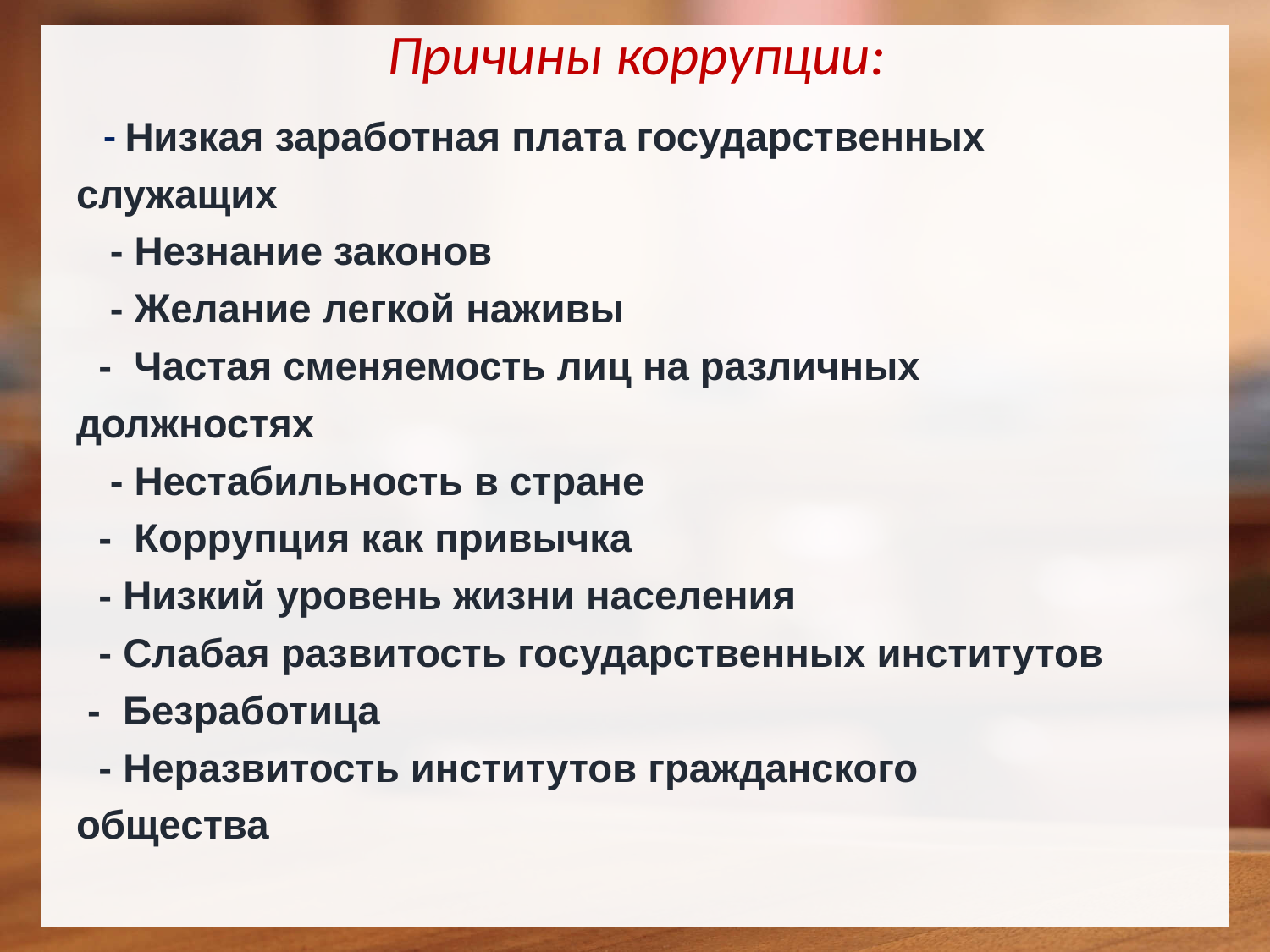

# Причины коррупции:
   - Низкая заработная плата государственных служащих
   - Незнание законов
   - Желание легкой наживы
  -  Частая сменяемость лиц на различных должностях
   - Нестабильность в стране
  -  Коррупция как привычка
  - Низкий уровень жизни населения
  - Слабая развитость государственных институтов
 -  Безработица
  - Неразвитость институтов гражданского общества